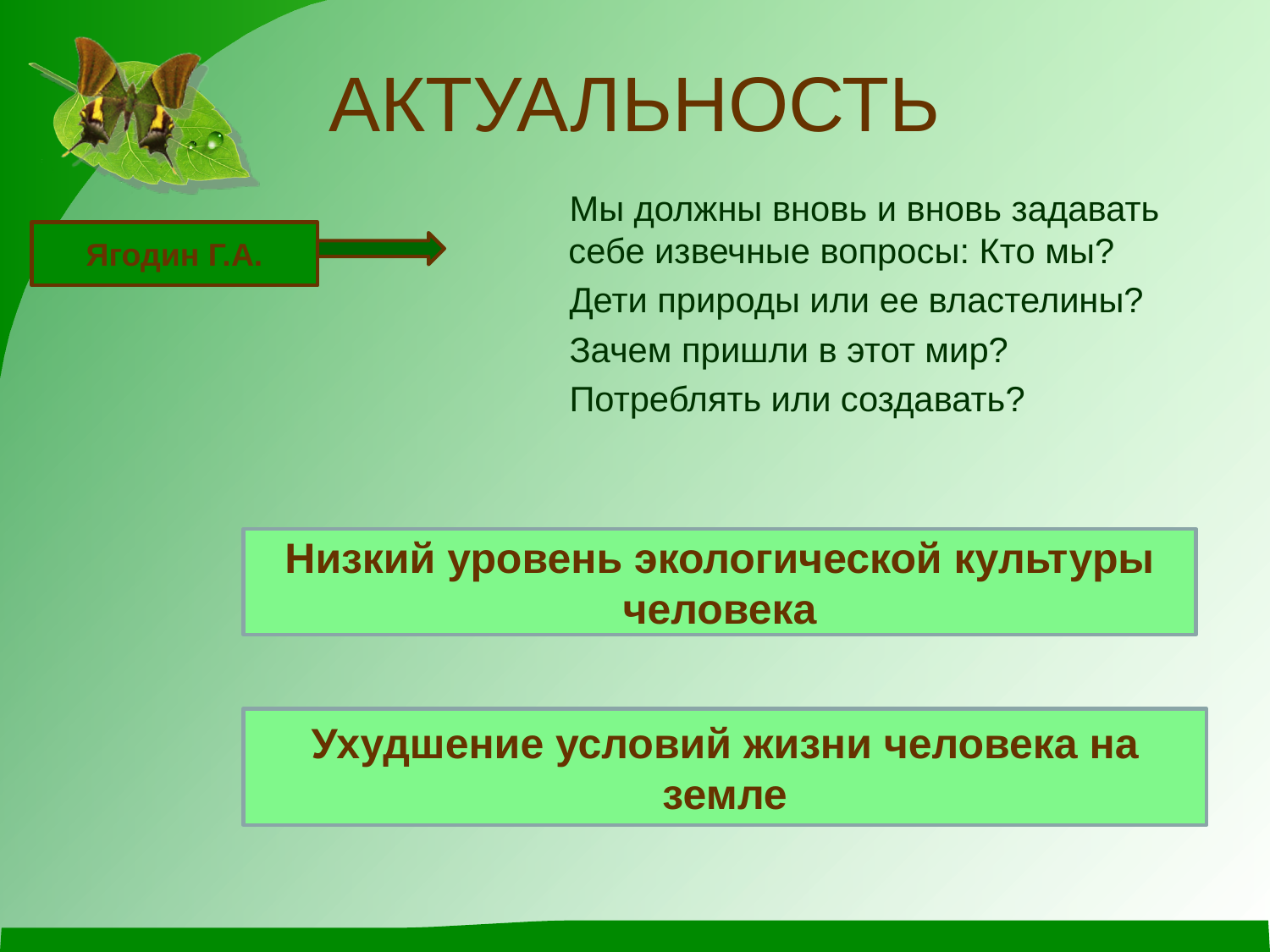

# АКТУАЛЬНОСТЬ
     Мы должны вновь и вновь задавать себе извечные вопросы: Кто мы?
     Дети природы или ее властелины?
     Зачем пришли в этот мир?
     Потреблять или создавать?
Ягодин Г.А.

Низкий уровень экологической культуры человека
Ухудшение условий жизни человека на земле